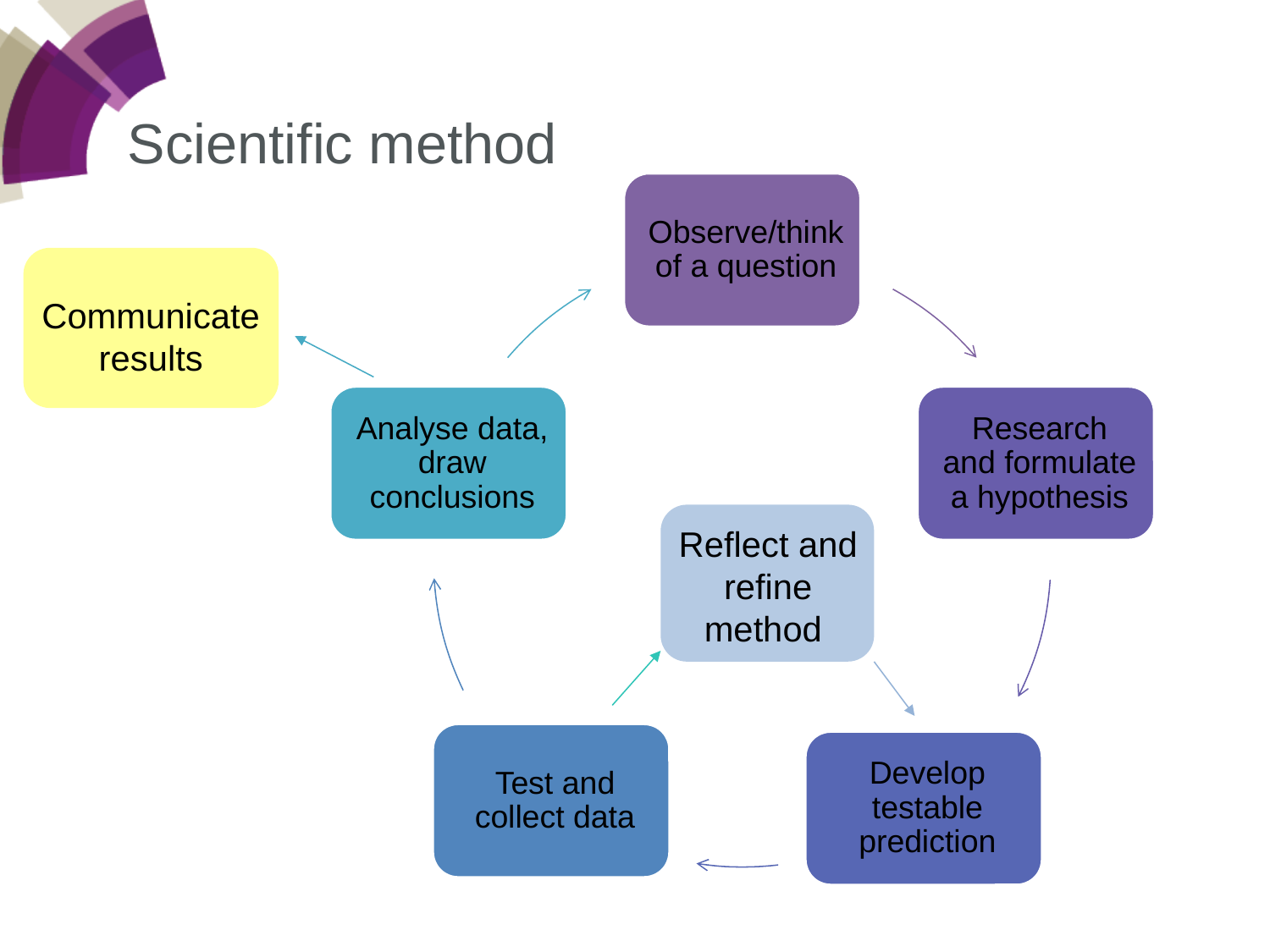

Scientific method
Observe/think of a question
Research and formulate a hypothesis
Develop testable prediction
Test and collect data
Analyse data, draw conclusions

Communicate results

Reflect and refine method